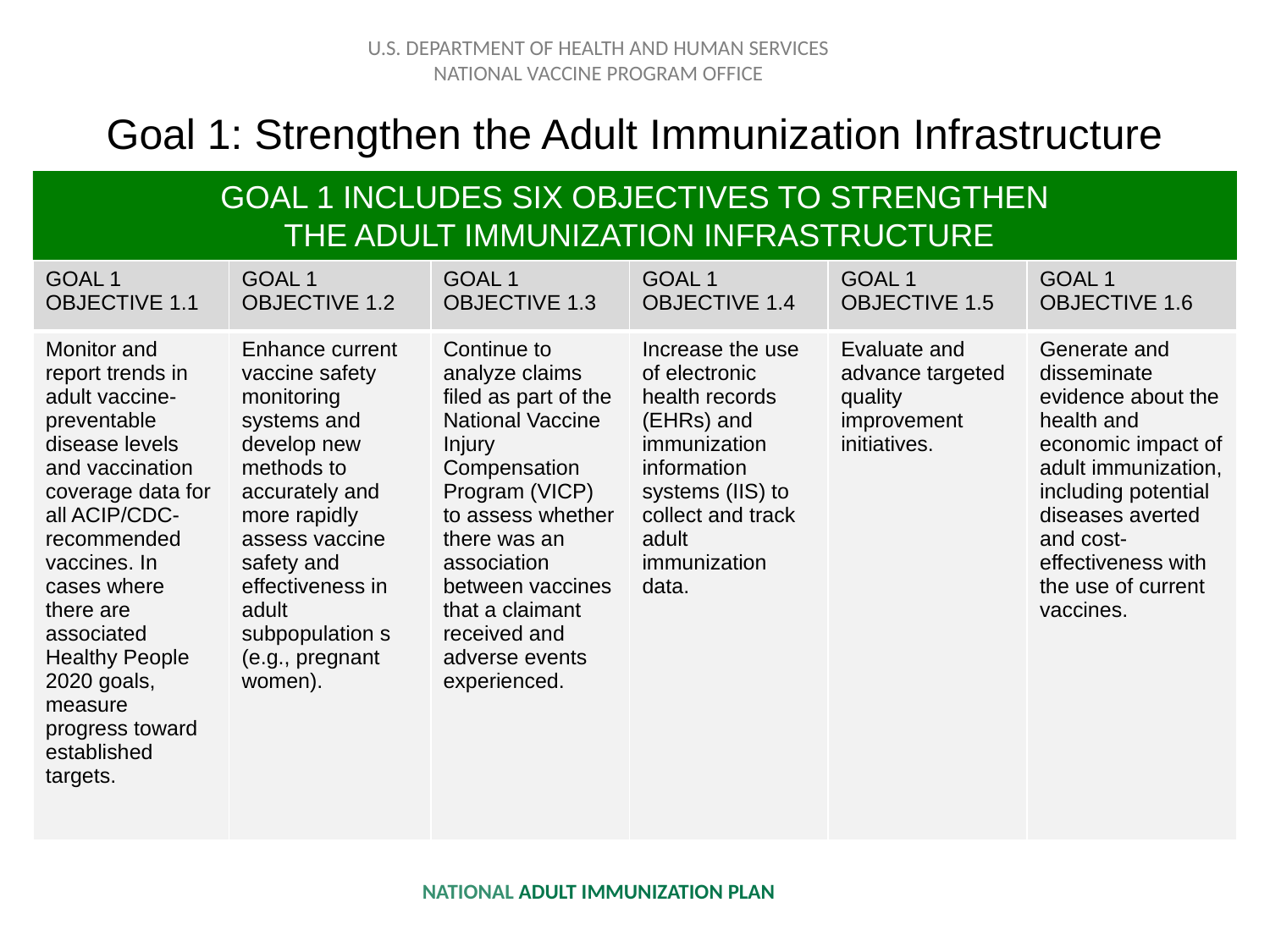

Goal 1: Strengthen the Adult Immunization Infrastructure
GOAL 1 INCLUDES SIX OBJECTIVES TO STRENGTHEN
 THE ADULT IMMUNIZATION INFRASTRUCTURE
| Goal 1 Objective 1.1 | Goal 1 Objective 1.2 | Goal 1 Objective 1.3 | Goal 1 Objective 1.4 | Goal 1 Objective 1.5 | Goal 1 Objective 1.6 |
| --- | --- | --- | --- | --- | --- |
| Monitor and report trends in adult vaccine- preventable disease levels and vaccination coverage data for all ACIP/CDC-recommended vaccines. In cases where there are associated Healthy People 2020 goals, measure progress toward established targets. | Enhance current vaccine safety monitoring systems and develop new methods to accurately and more rapidly assess vaccine safety and effectiveness in adult subpopulation s (e.g., pregnant women). | Continue to analyze claims filed as part of the National Vaccine Injury Compensation Program (VICP) to assess whether there was an association between vaccines that a claimant received and adverse events experienced. | Increase the use of electronic health records (EHRs) and immunization information systems (IIS) to collect and track adult immunization data. | Evaluate and advance targeted quality improvement initiatives. | Generate and disseminate evidence about the health and economic impact of adult immunization, including potential diseases averted and cost- effectiveness with the use of current vaccines. |